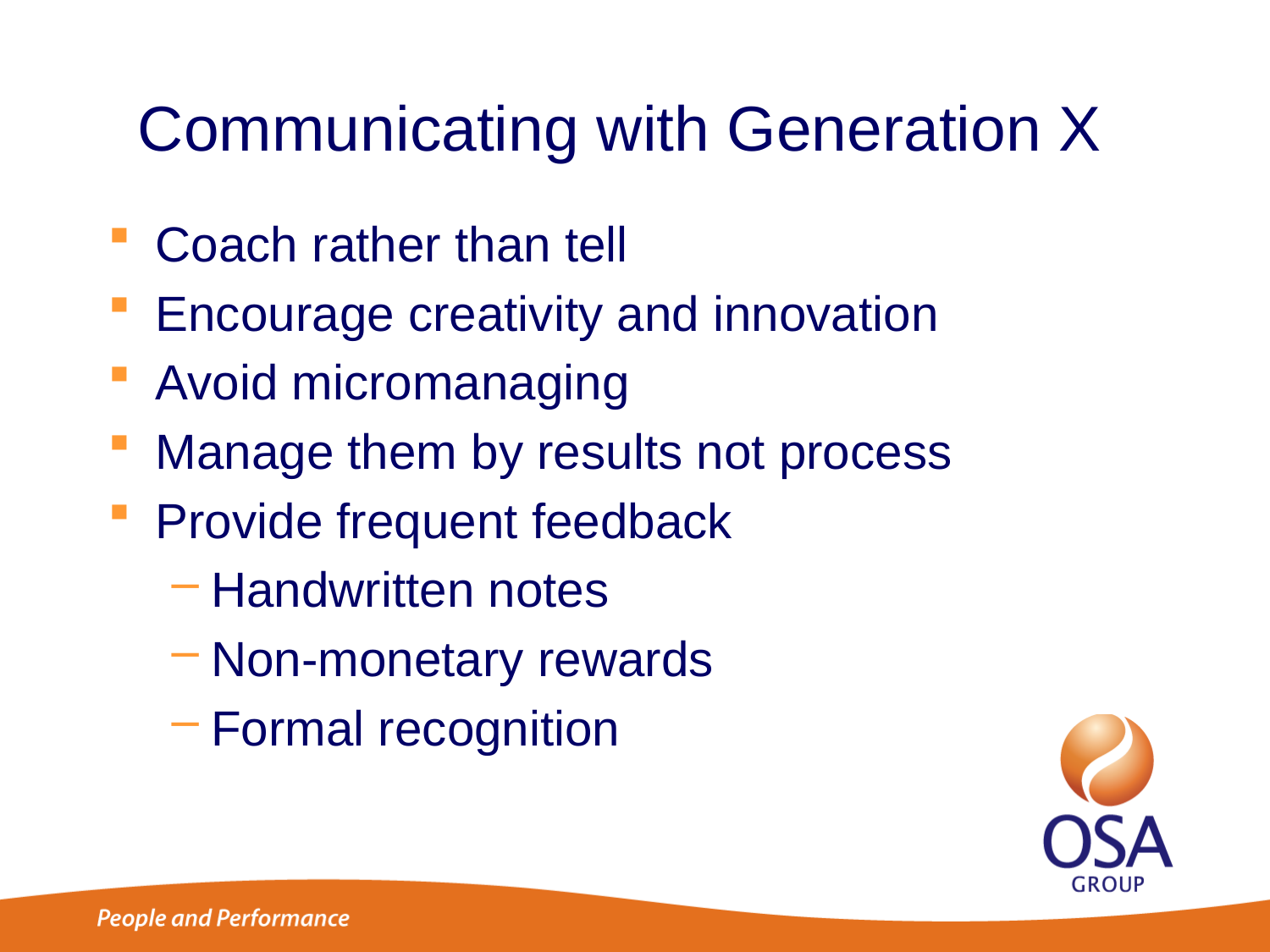

# Communicating with Generation X
Coach rather than tell
Encourage creativity and innovation
Avoid micromanaging
Manage them by results not process
Provide frequent feedback
Handwritten notes
Non-monetary rewards
Formal recognition